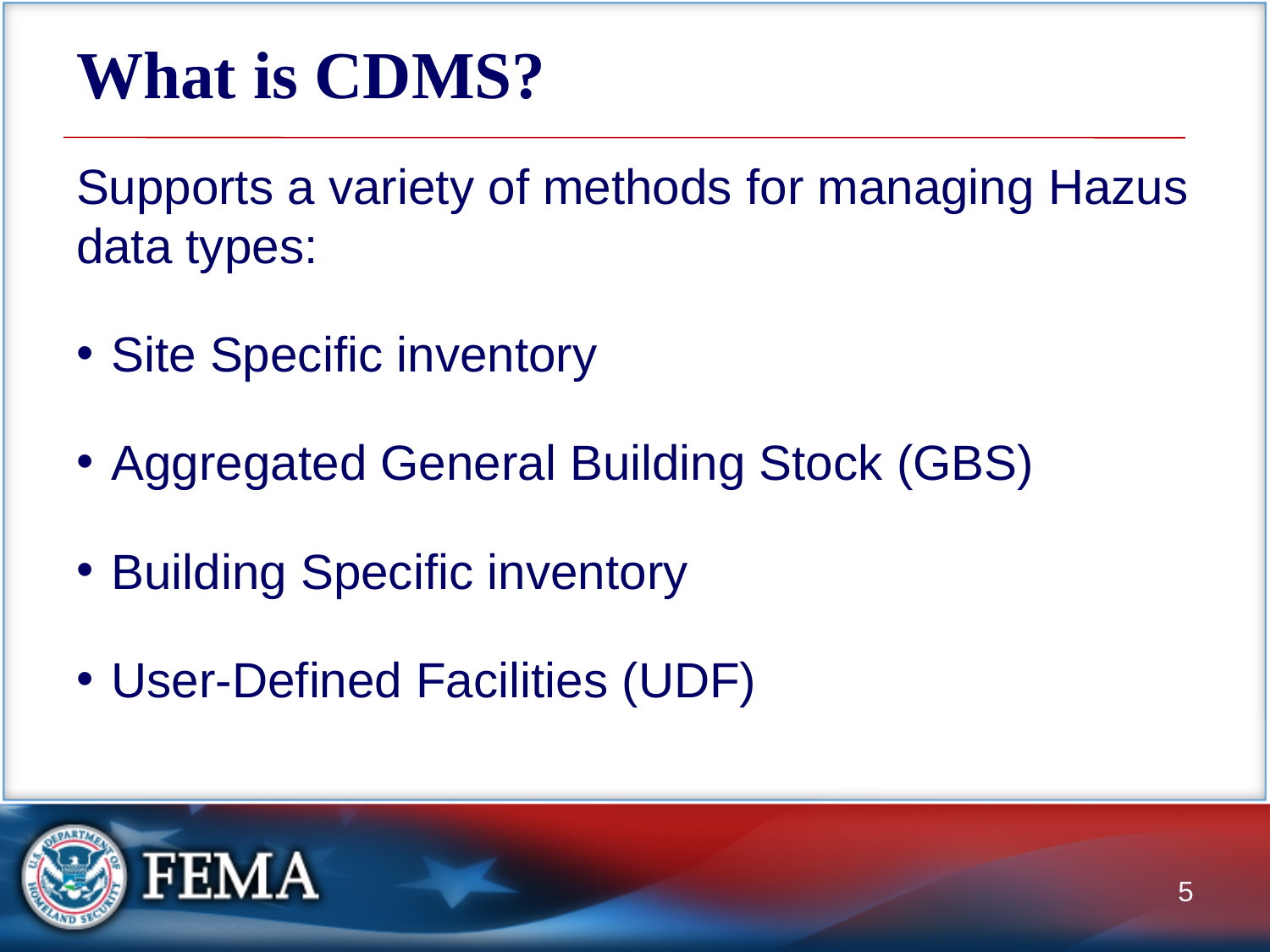

# What is CDMS?
Supports a variety of methods for managing Hazus data types:
Site Specific inventory
Aggregated General Building Stock (GBS)
Building Specific inventory
User-Defined Facilities (UDF)
5